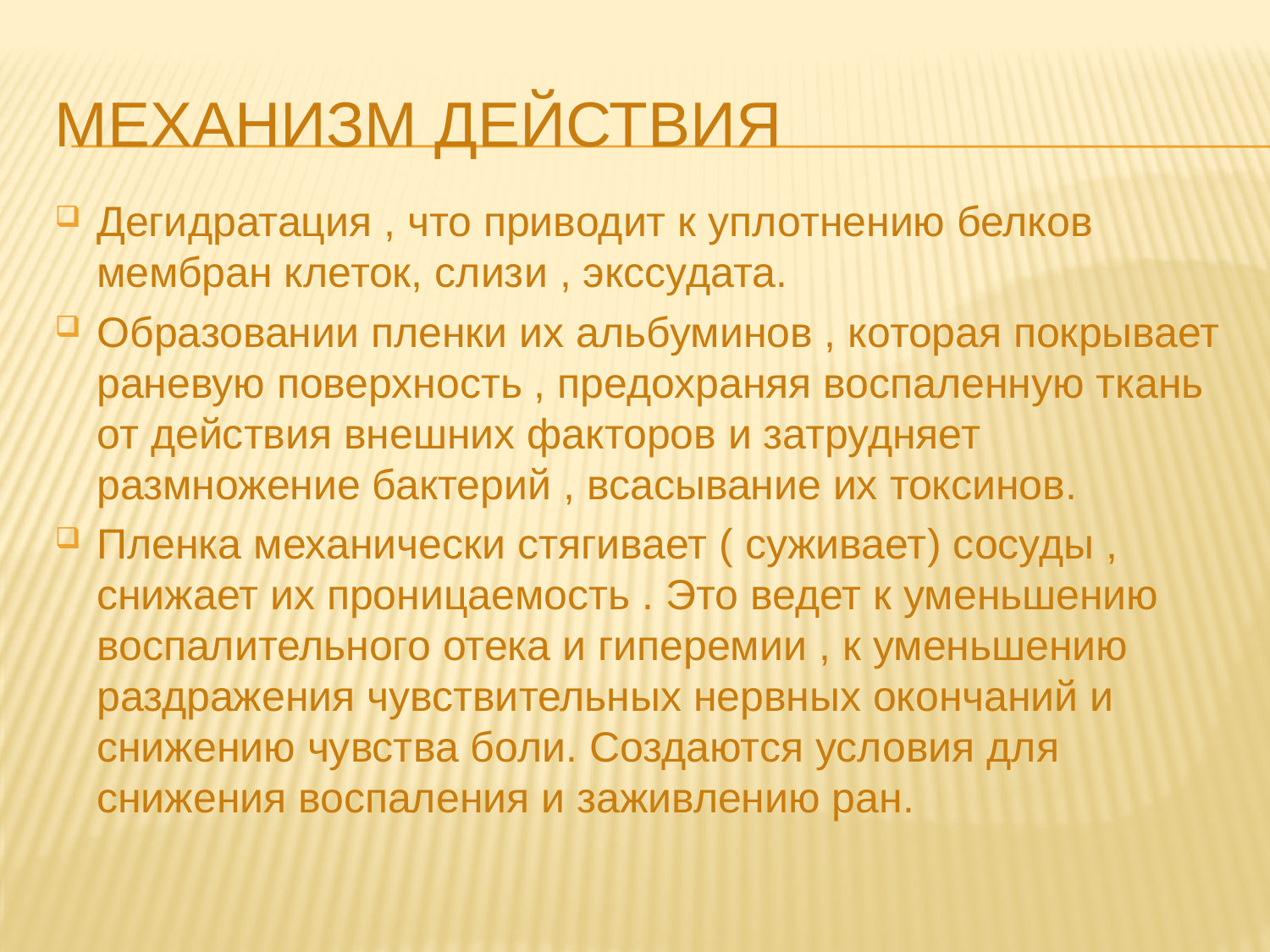

# Механизм действия
Дегидратация , что приводит к уплотнению белков мембран клеток, слизи , экссудата.
Образовании пленки их альбуминов , которая покрывает раневую поверхность , предохраняя воспаленную ткань от действия внешних факторов и затрудняет размножение бактерий , всасывание их токсинов.
Пленка механически стягивает ( суживает) сосуды , снижает их проницаемость . Это ведет к уменьшению воспалительного отека и гиперемии , к уменьшению раздражения чувствительных нервных окончаний и снижению чувства боли. Создаются условия для снижения воспаления и заживлению ран.